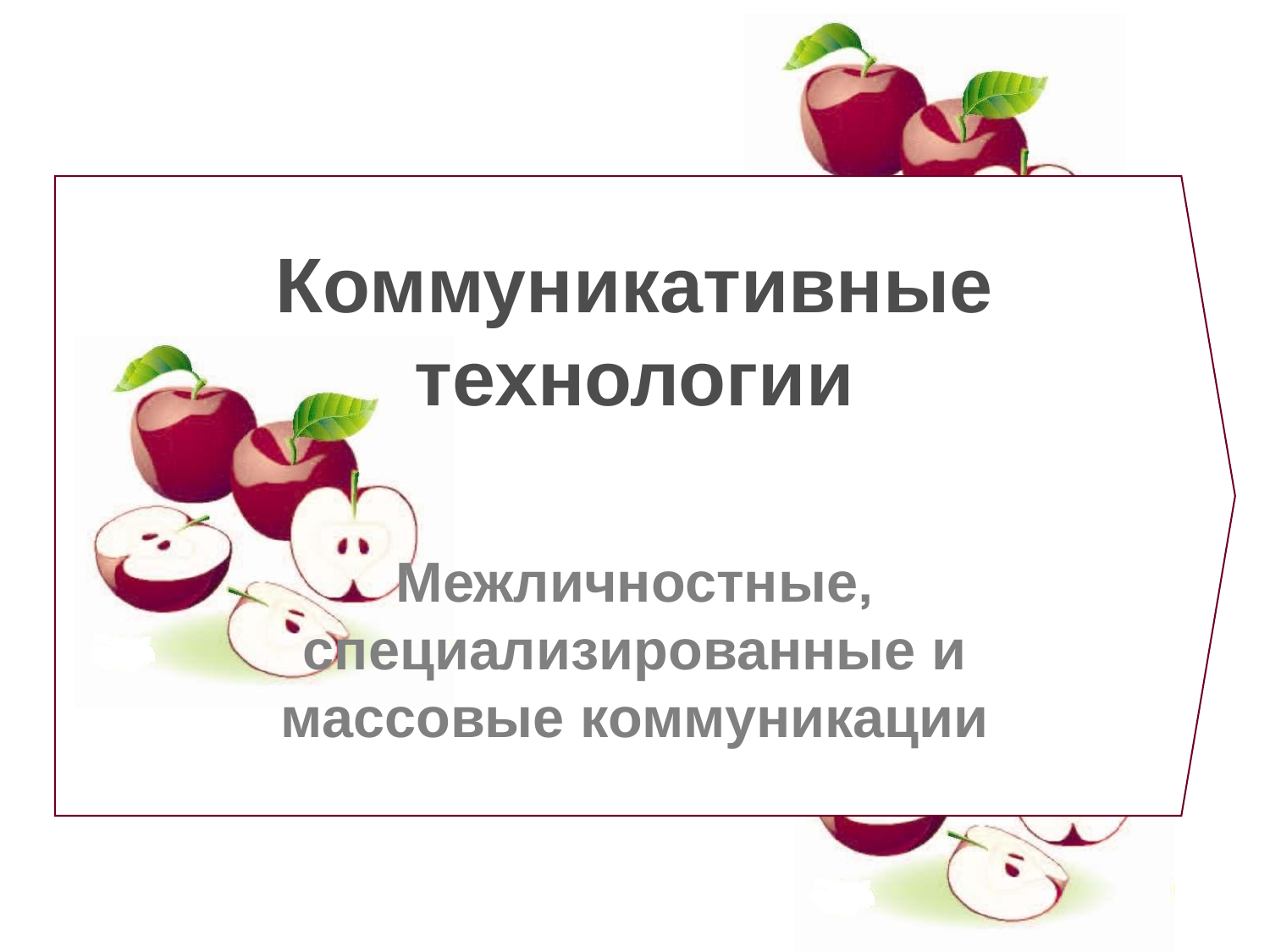

# Коммуникативные технологии
Межличностные, специализированные и массовые коммуникации